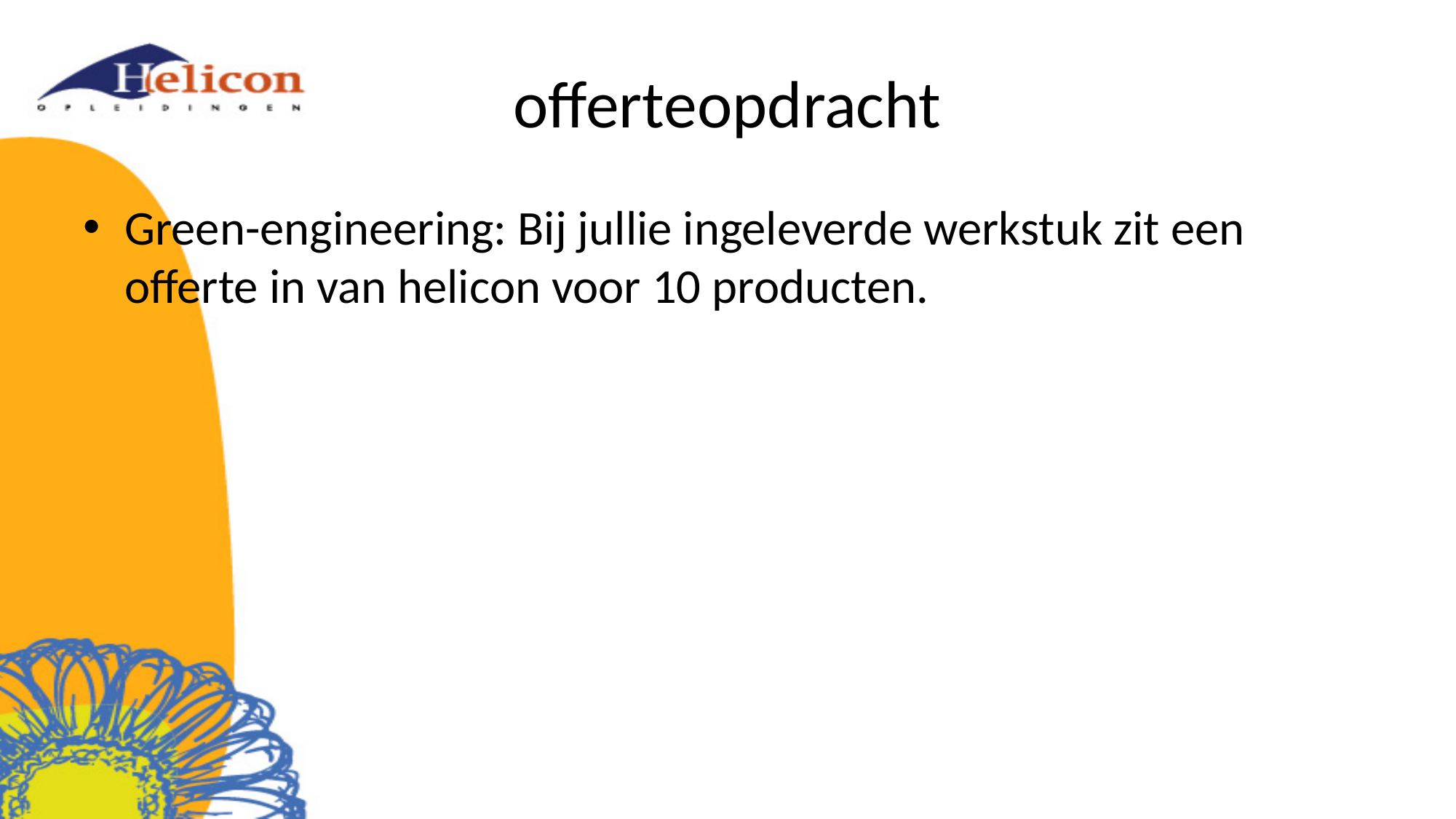

# offerteopdracht
Green-engineering: Bij jullie ingeleverde werkstuk zit een offerte in van helicon voor 10 producten.